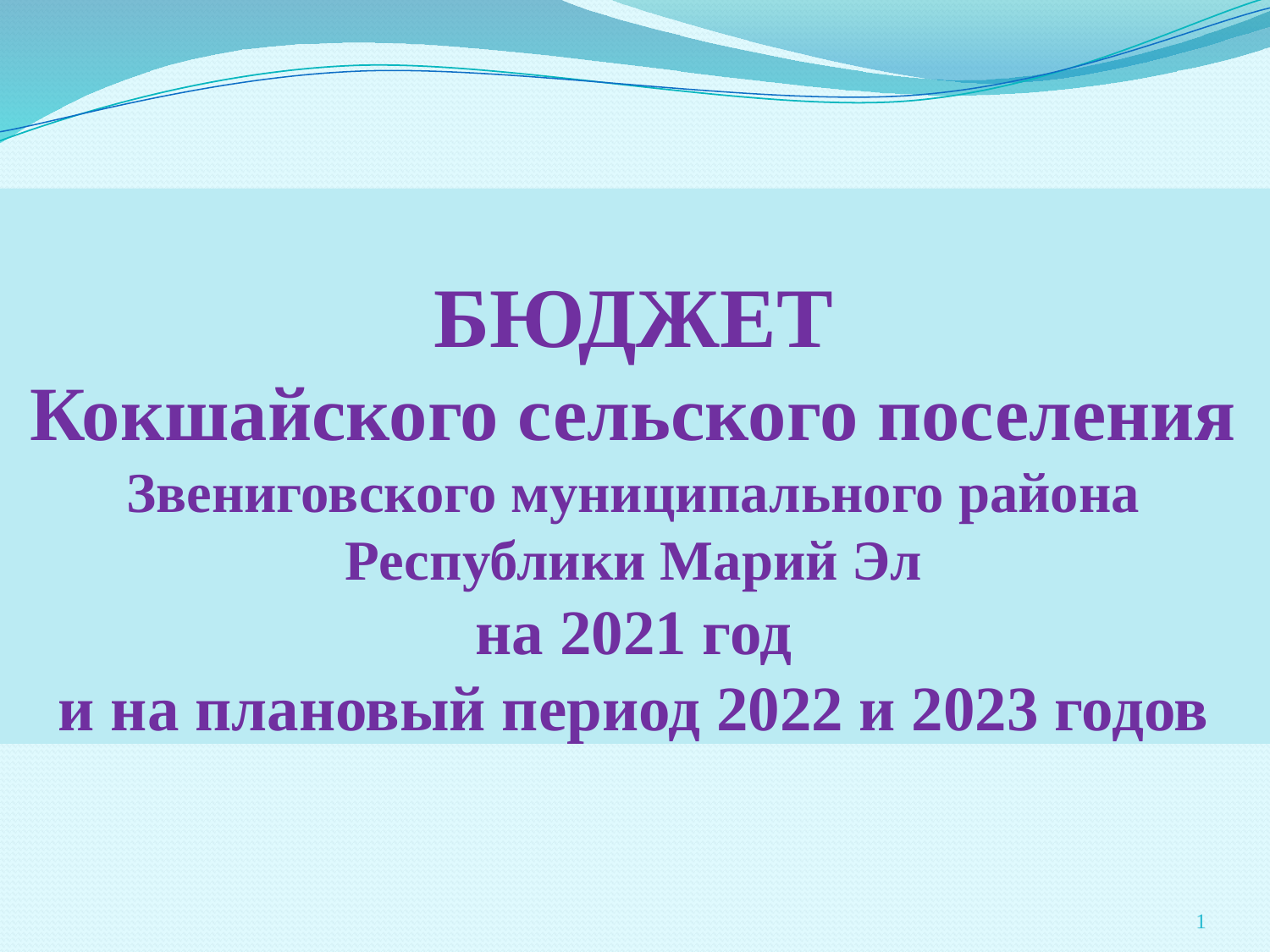

# БЮДЖЕТ Кокшайского сельского поселения Звениговского муниципального района Республики Марий Эл на 2021 год и на плановый период 2022 и 2023 годов
1